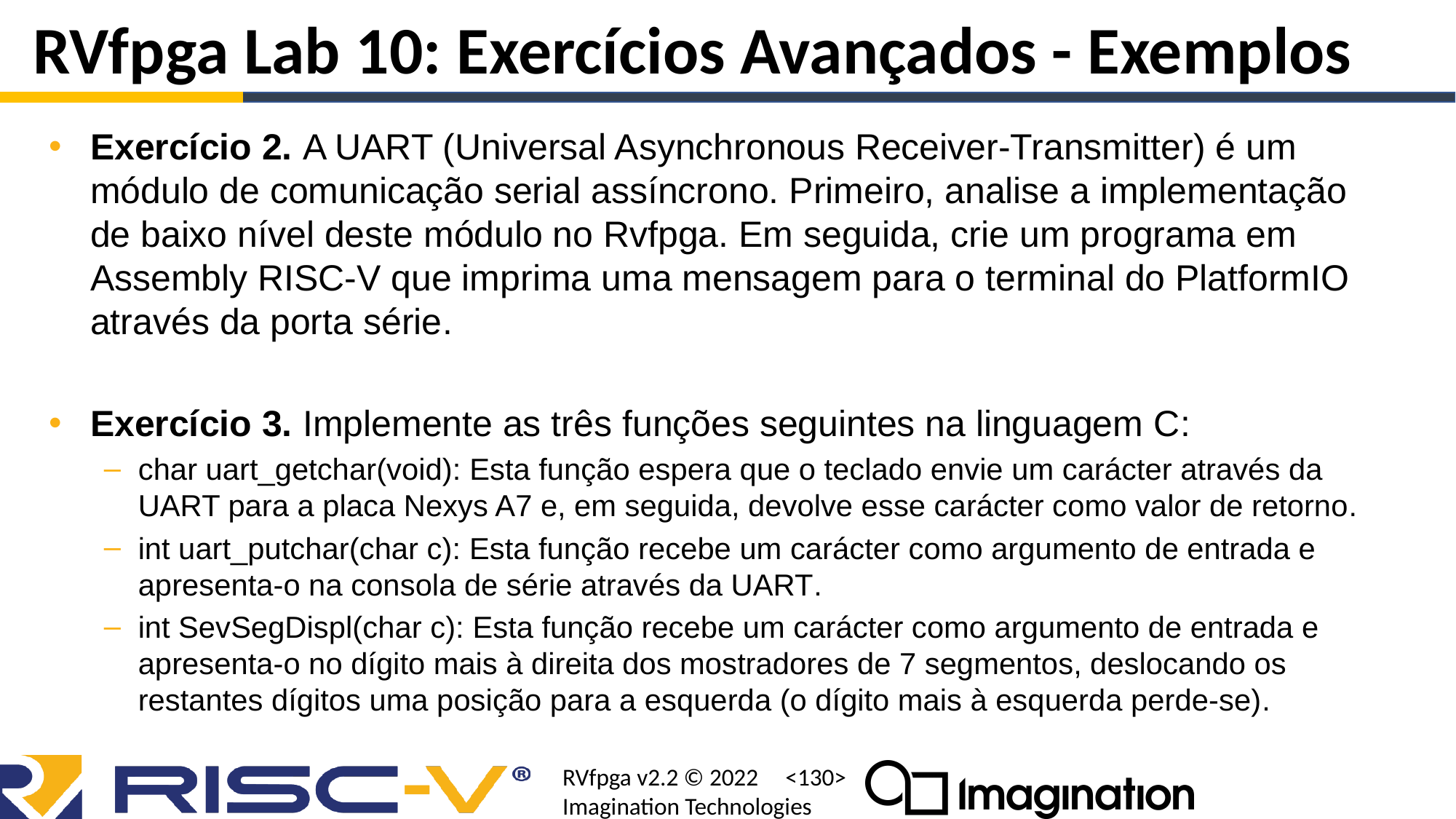

RVfpga Lab 10: Exercícios Avançados - Exemplos
Exercício 2. A UART (Universal Asynchronous Receiver-Transmitter) é um módulo de comunicação serial assíncrono. Primeiro, analise a implementação de baixo nível deste módulo no Rvfpga. Em seguida, crie um programa em Assembly RISC-V que imprima uma mensagem para o terminal do PlatformIO através da porta série.

Exercício 3. Implemente as três funções seguintes na linguagem C:
char uart_getchar(void): Esta função espera que o teclado envie um carácter através da UART para a placa Nexys A7 e, em seguida, devolve esse carácter como valor de retorno.
int uart_putchar(char c): Esta função recebe um carácter como argumento de entrada e apresenta-o na consola de série através da UART.
int SevSegDispl(char c): Esta função recebe um carácter como argumento de entrada e apresenta-o no dígito mais à direita dos mostradores de 7 segmentos, deslocando os restantes dígitos uma posição para a esquerda (o dígito mais à esquerda perde-se).